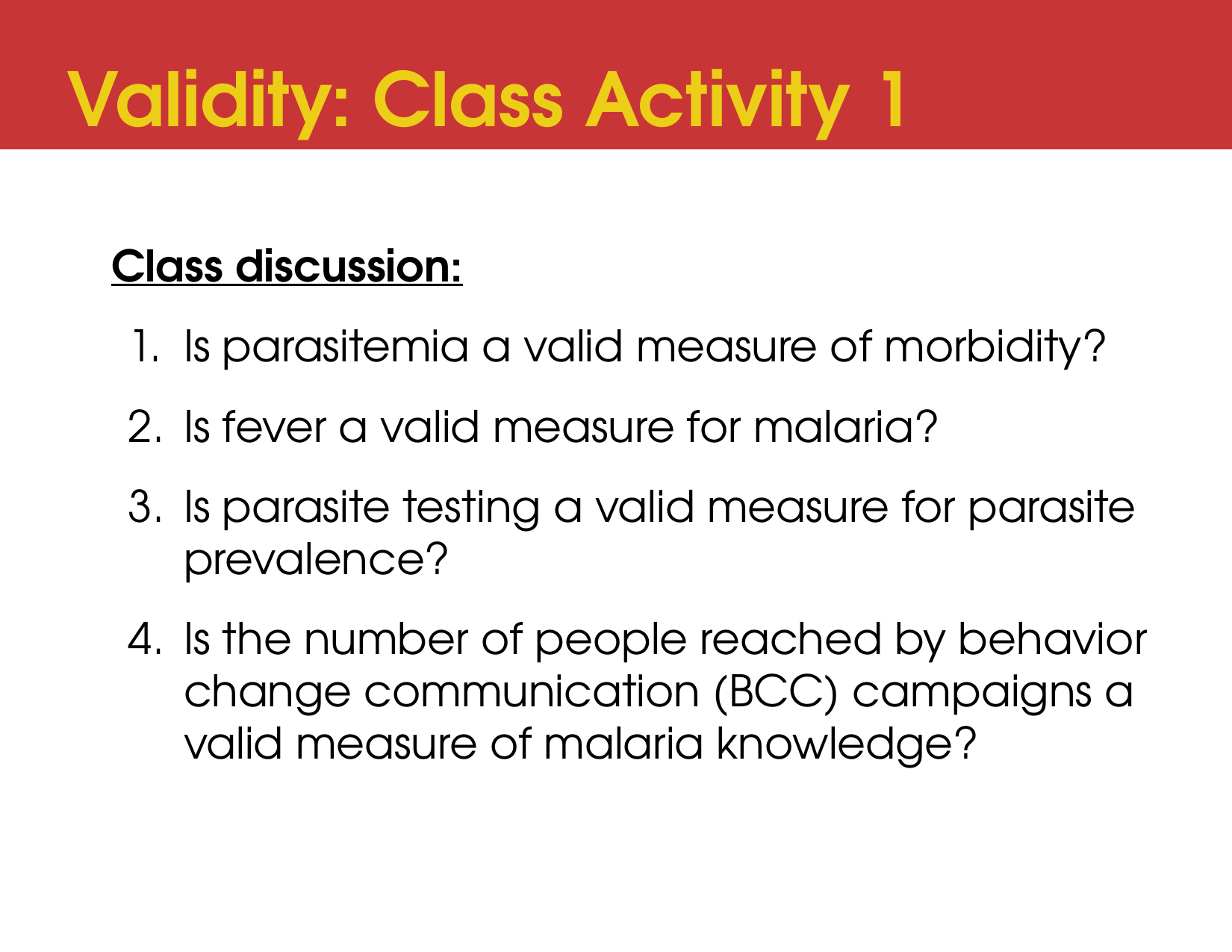

#
Validity: Class Activity 1
Class discussion:
Is parasitemia a valid measure of morbidity?
Is fever a valid measure for malaria?
Is parasite testing a valid measure for parasite prevalence?
Is the number of people reached by behavior change communication (BCC) campaigns a valid measure of malaria knowledge?